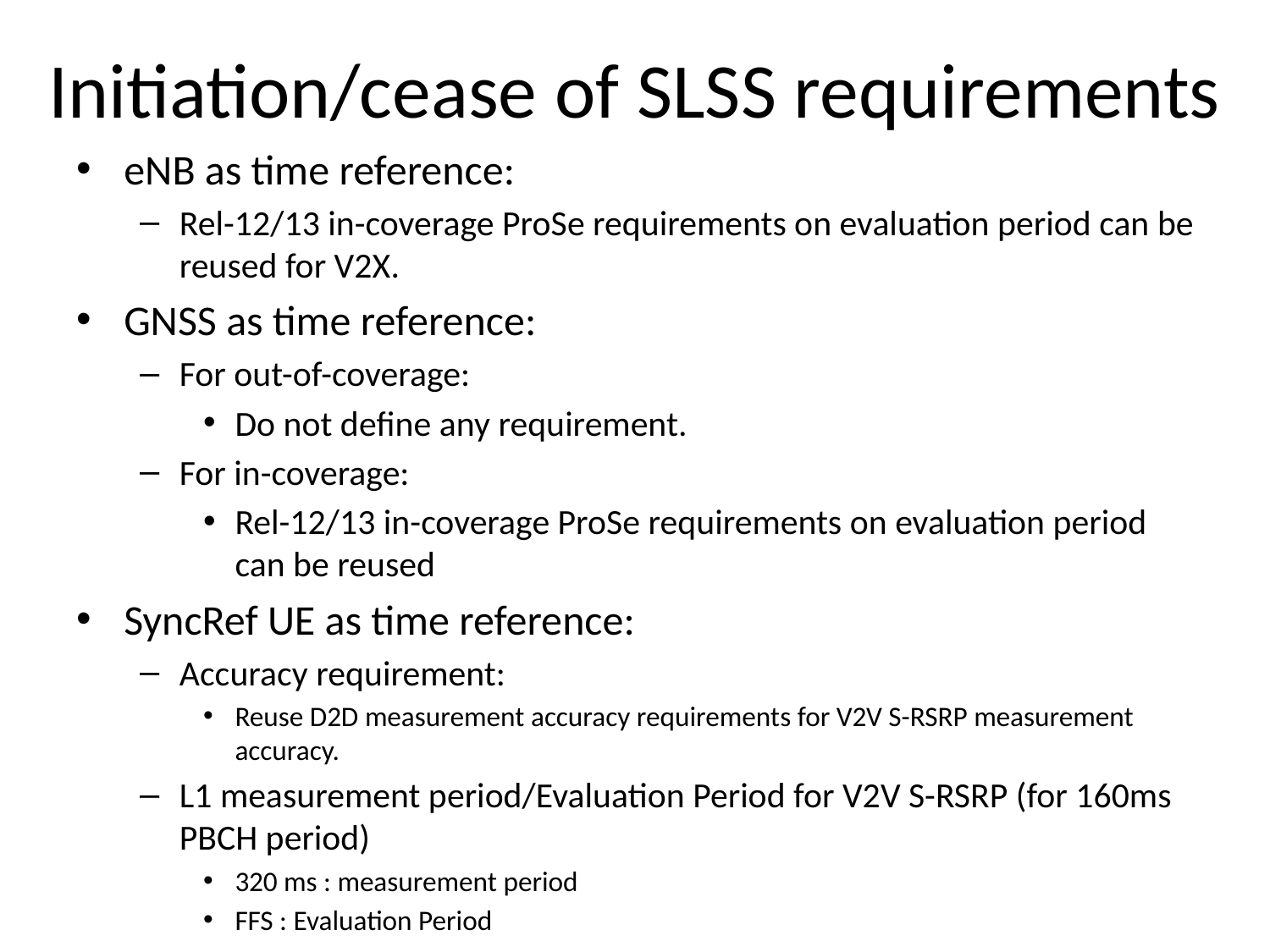

# Initiation/cease of SLSS requirements
eNB as time reference:
Rel-12/13 in-coverage ProSe requirements on evaluation period can be reused for V2X.
GNSS as time reference:
For out-of-coverage:
Do not define any requirement.
For in-coverage:
Rel-12/13 in-coverage ProSe requirements on evaluation period can be reused
SyncRef UE as time reference:
Accuracy requirement:
Reuse D2D measurement accuracy requirements for V2V S-RSRP measurement accuracy.
L1 measurement period/Evaluation Period for V2V S-RSRP (for 160ms PBCH period)
320 ms : measurement period
FFS : Evaluation Period